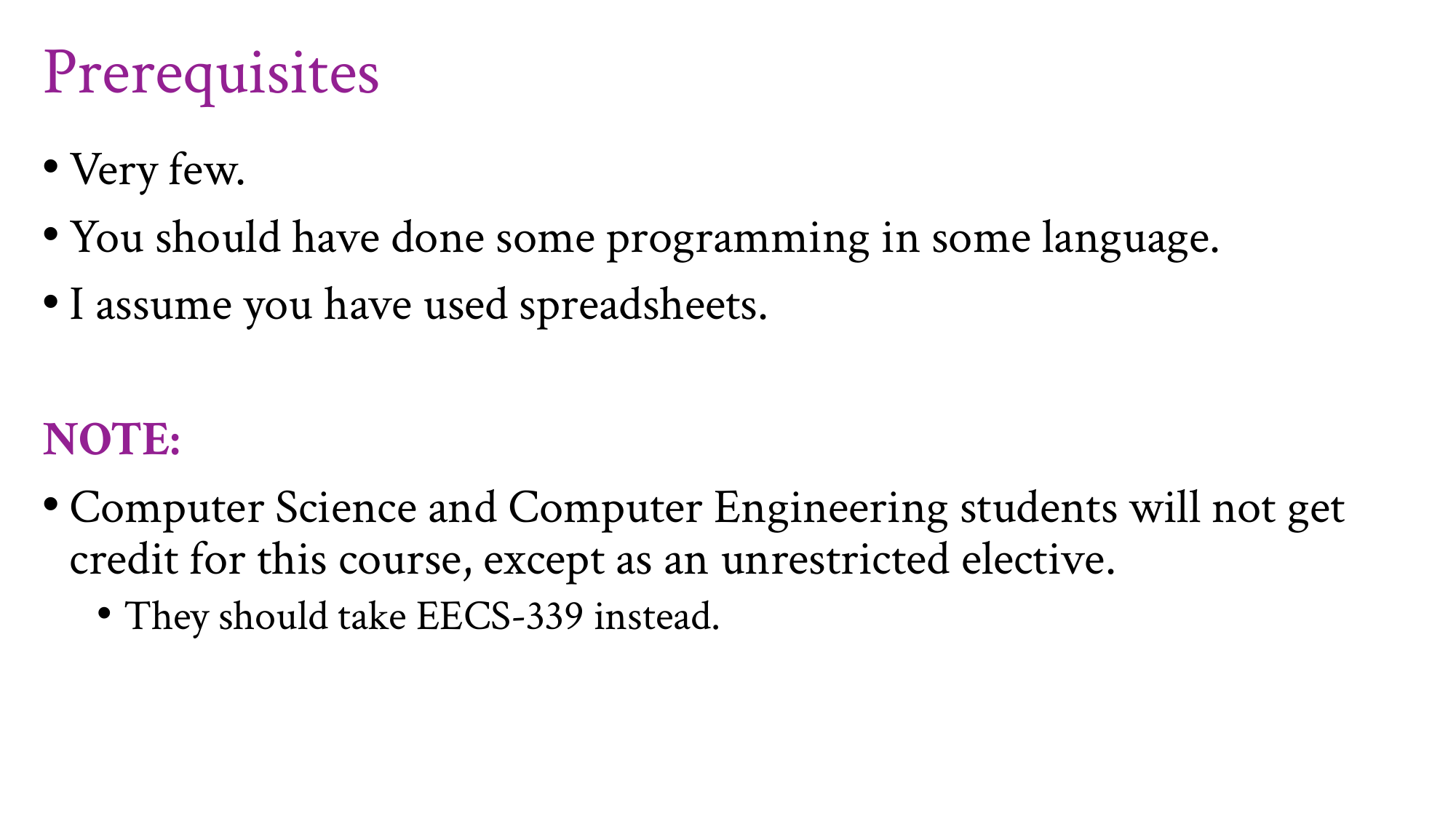

# Prerequisites
Very few.
You should have done some programming in some language.
I assume you have used spreadsheets.

NOTE:
Computer Science and Computer Engineering students will not get credit for this course, except as an unrestricted elective.
They should take EECS-339 instead.